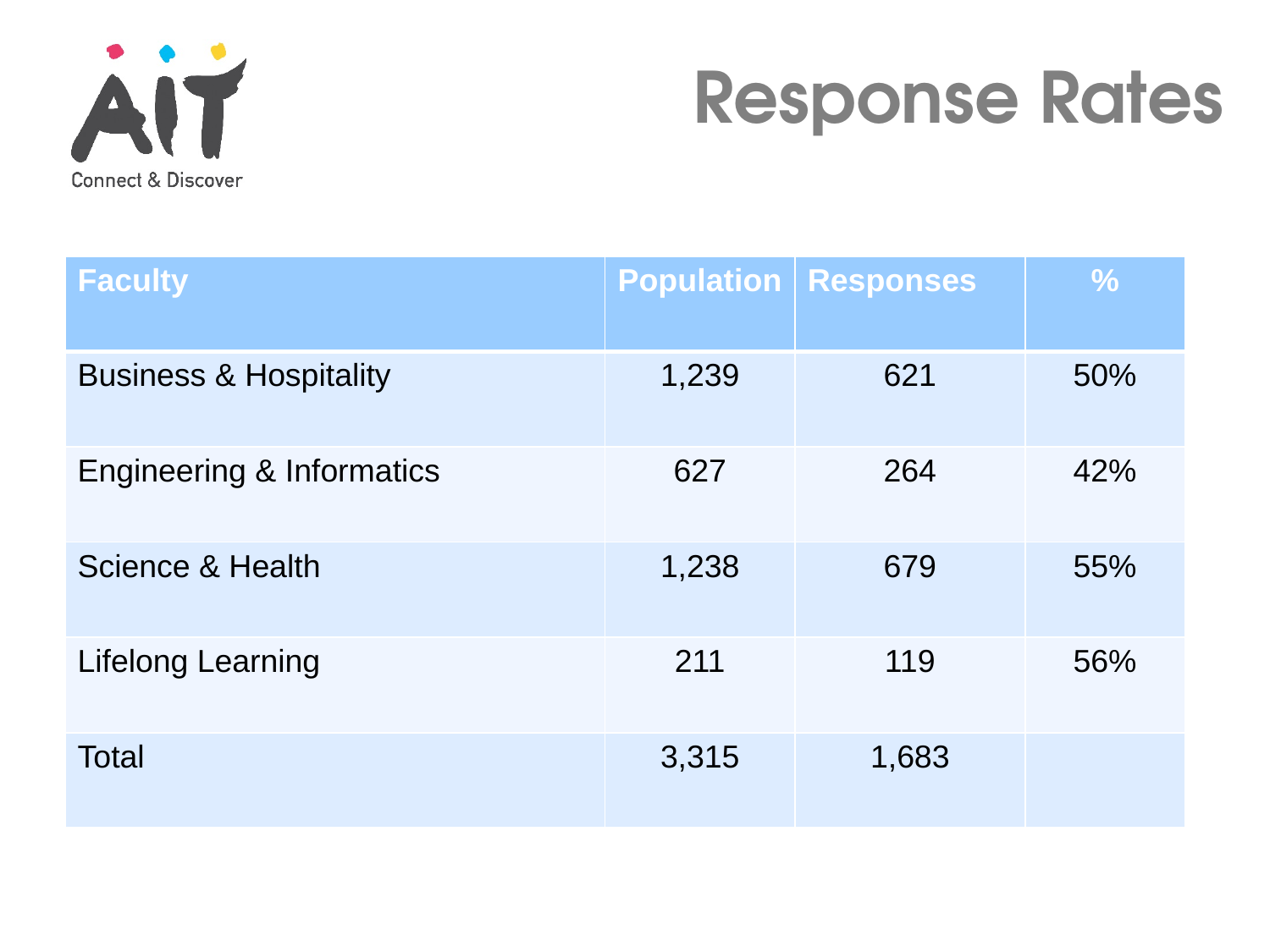

Response Rates
| Faculty | Population | Responses | % |
| --- | --- | --- | --- |
| Business & Hospitality | 1,239 | 621 | 50% |
| Engineering & Informatics | 627 | 264 | 42% |
| Science & Health | 1,238 | 679 | 55% |
| Lifelong Learning | 211 | 119 | 56% |
| Total | 3,315 | 1,683 |  |